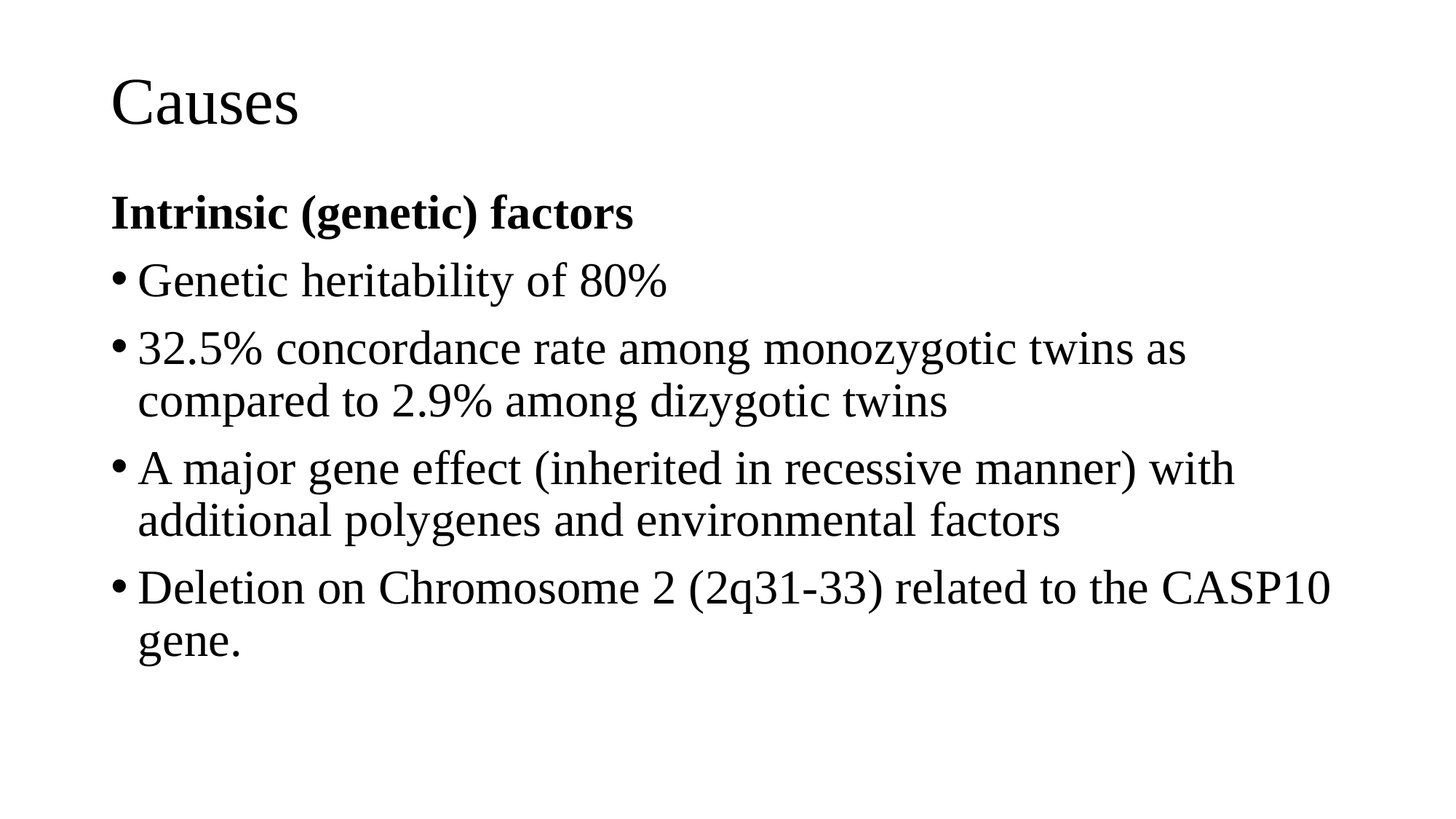

# Causes
Intrinsic (genetic) factors
Genetic heritability of 80%
32.5% concordance rate among monozygotic twins as compared to 2.9% among dizygotic twins
A major gene effect (inherited in recessive manner) with additional polygenes and environmental factors
Deletion on Chromosome 2 (2q31-33) related to the CASP10 gene.